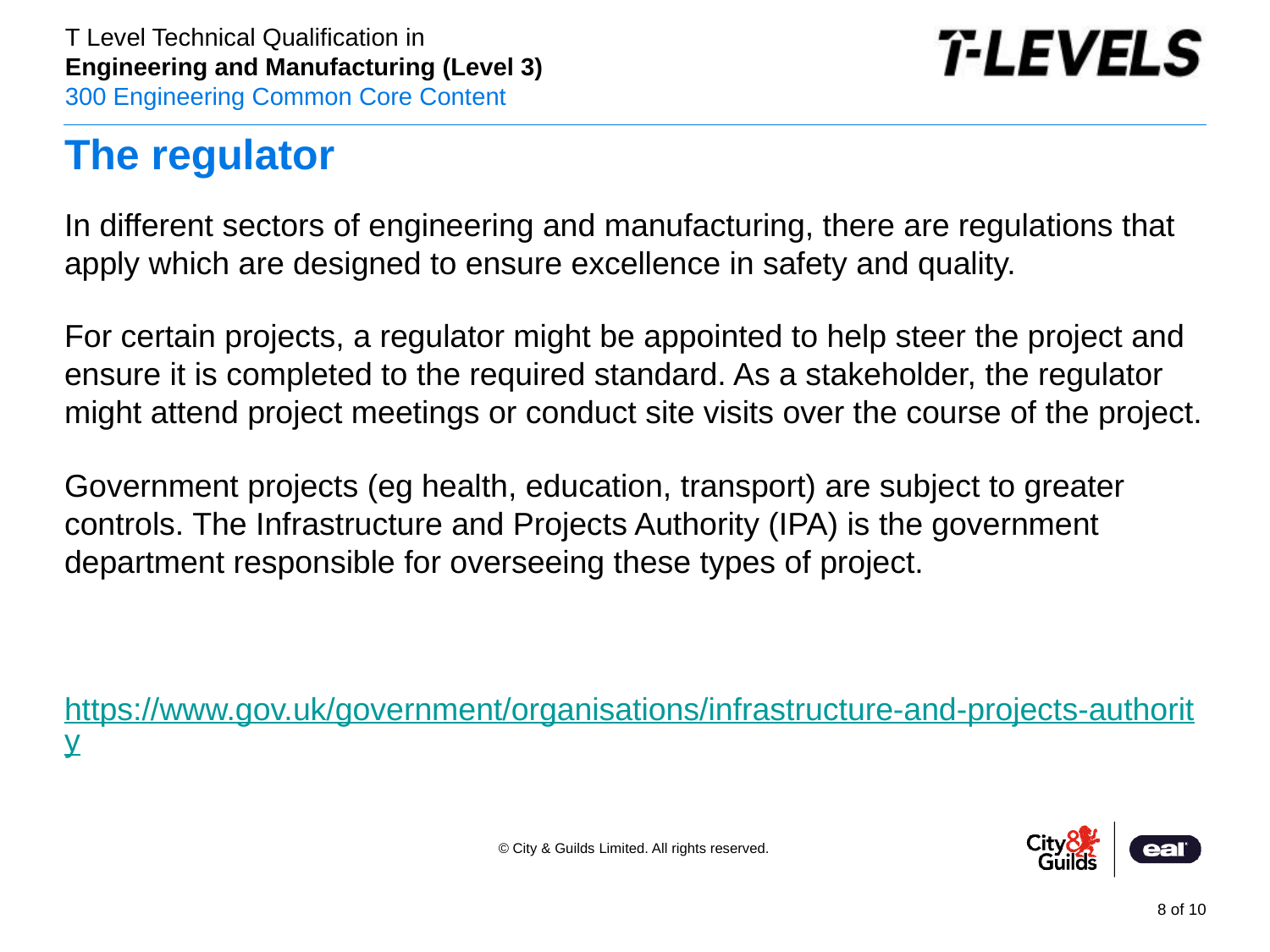

# The regulator
In different sectors of engineering and manufacturing, there are regulations that apply which are designed to ensure excellence in safety and quality.
For certain projects, a regulator might be appointed to help steer the project and ensure it is completed to the required standard. As a stakeholder, the regulator might attend project meetings or conduct site visits over the course of the project.
Government projects (eg health, education, transport) are subject to greater controls. The Infrastructure and Projects Authority (IPA) is the government department responsible for overseeing these types of project.

https://www.gov.uk/government/organisations/infrastructure-and-projects-authority